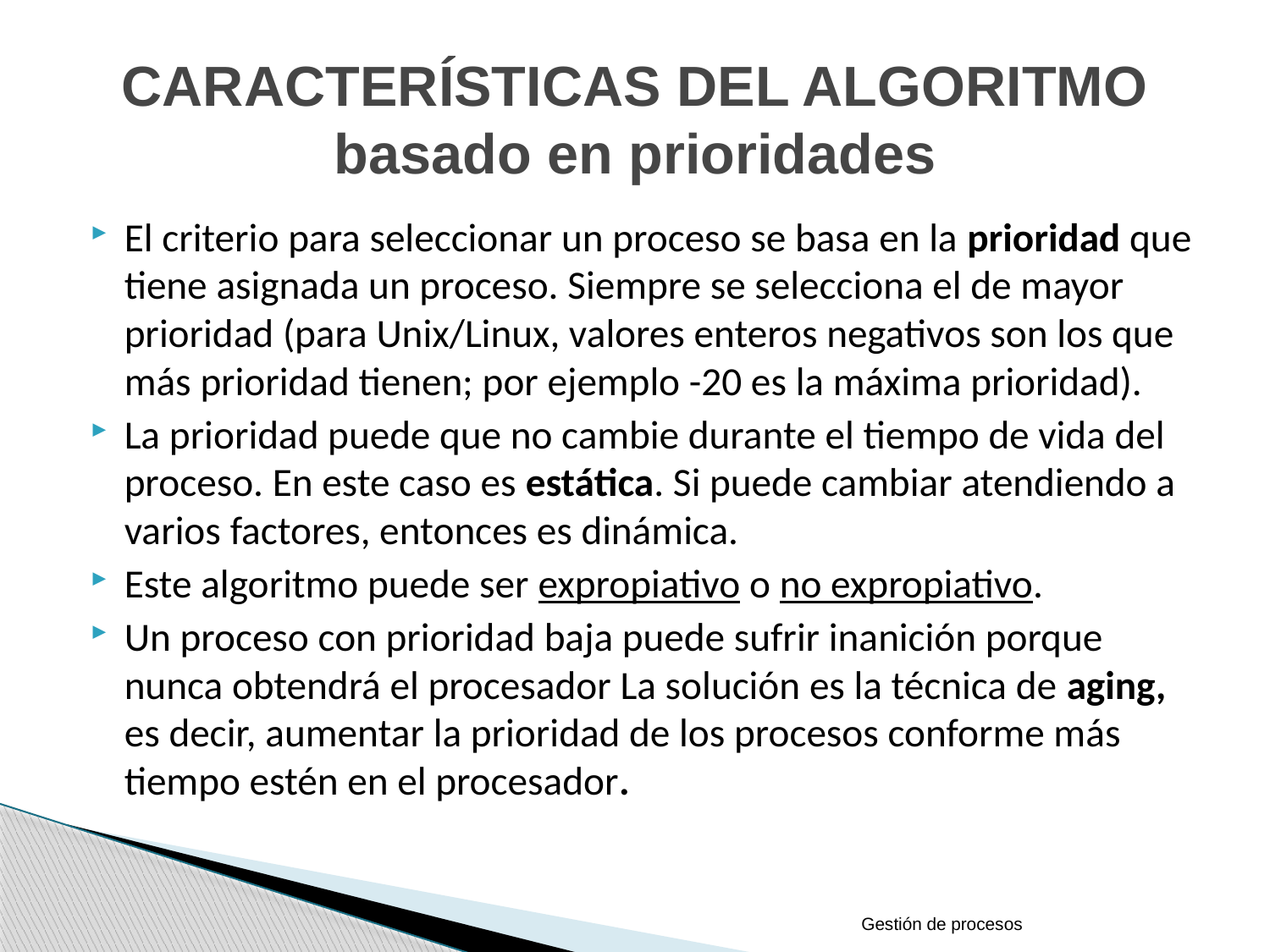

# CARACTERÍSTICAS DEL ALGORITMO basado en prioridades
El criterio para seleccionar un proceso se basa en la prioridad que tiene asignada un proceso. Siempre se selecciona el de mayor prioridad (para Unix/Linux, valores enteros negativos son los que más prioridad tienen; por ejemplo -20 es la máxima prioridad).
La prioridad puede que no cambie durante el tiempo de vida del proceso. En este caso es estática. Si puede cambiar atendiendo a varios factores, entonces es dinámica.
Este algoritmo puede ser expropiativo o no expropiativo.
Un proceso con prioridad baja puede sufrir inanición porque nunca obtendrá el procesador La solución es la técnica de aging, es decir, aumentar la prioridad de los procesos conforme más tiempo estén en el procesador.

Gestión de procesos
13